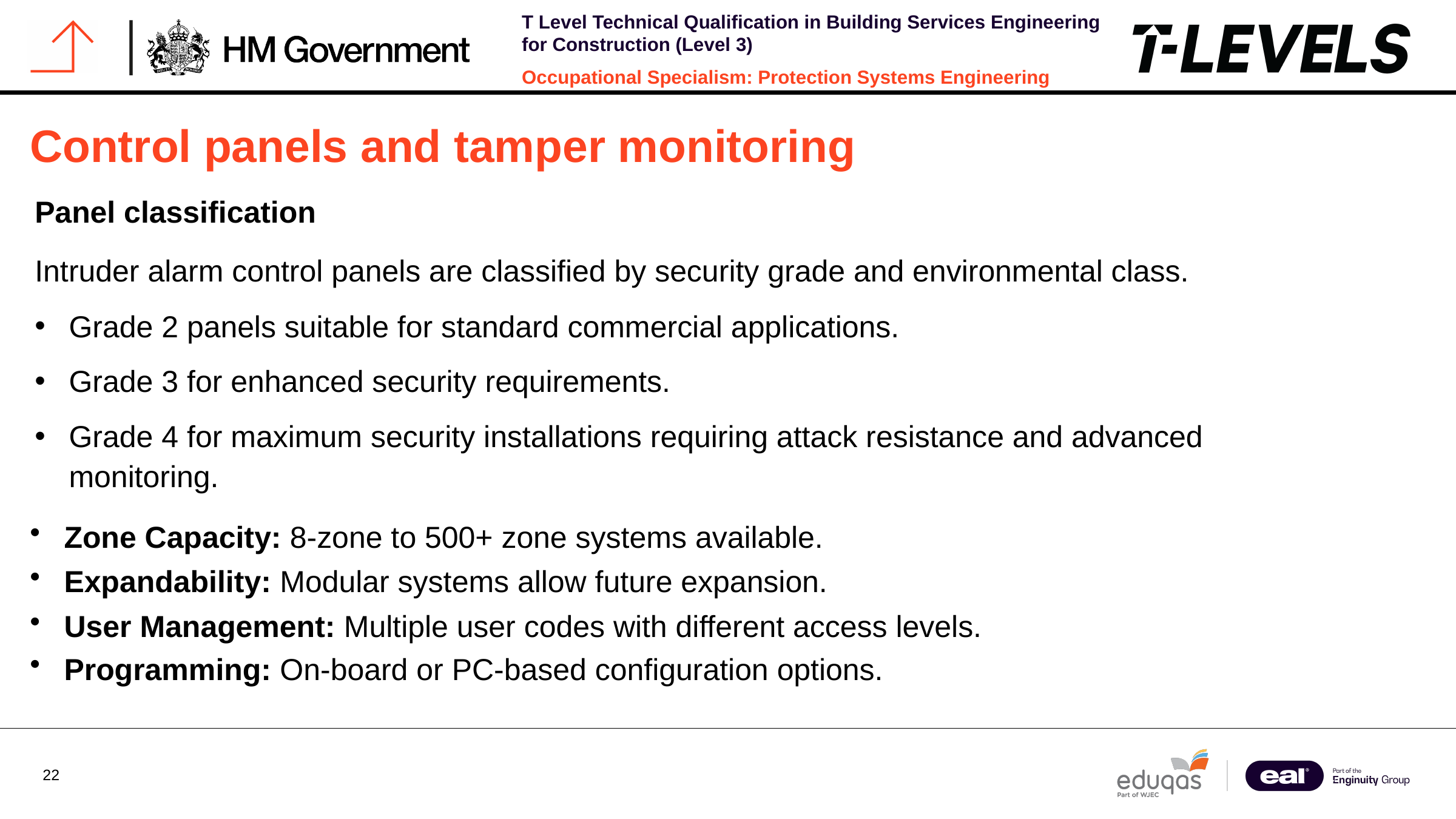

Control panels and tamper monitoring
Panel classification
Intruder alarm control panels are classified by security grade and environmental class.
Grade 2 panels suitable for standard commercial applications.
Grade 3 for enhanced security requirements.
Grade 4 for maximum security installations requiring attack resistance and advanced monitoring.
Zone Capacity: 8-zone to 500+ zone systems available.
Expandability: Modular systems allow future expansion.
User Management: Multiple user codes with different access levels.
Programming: On-board or PC-based configuration options.